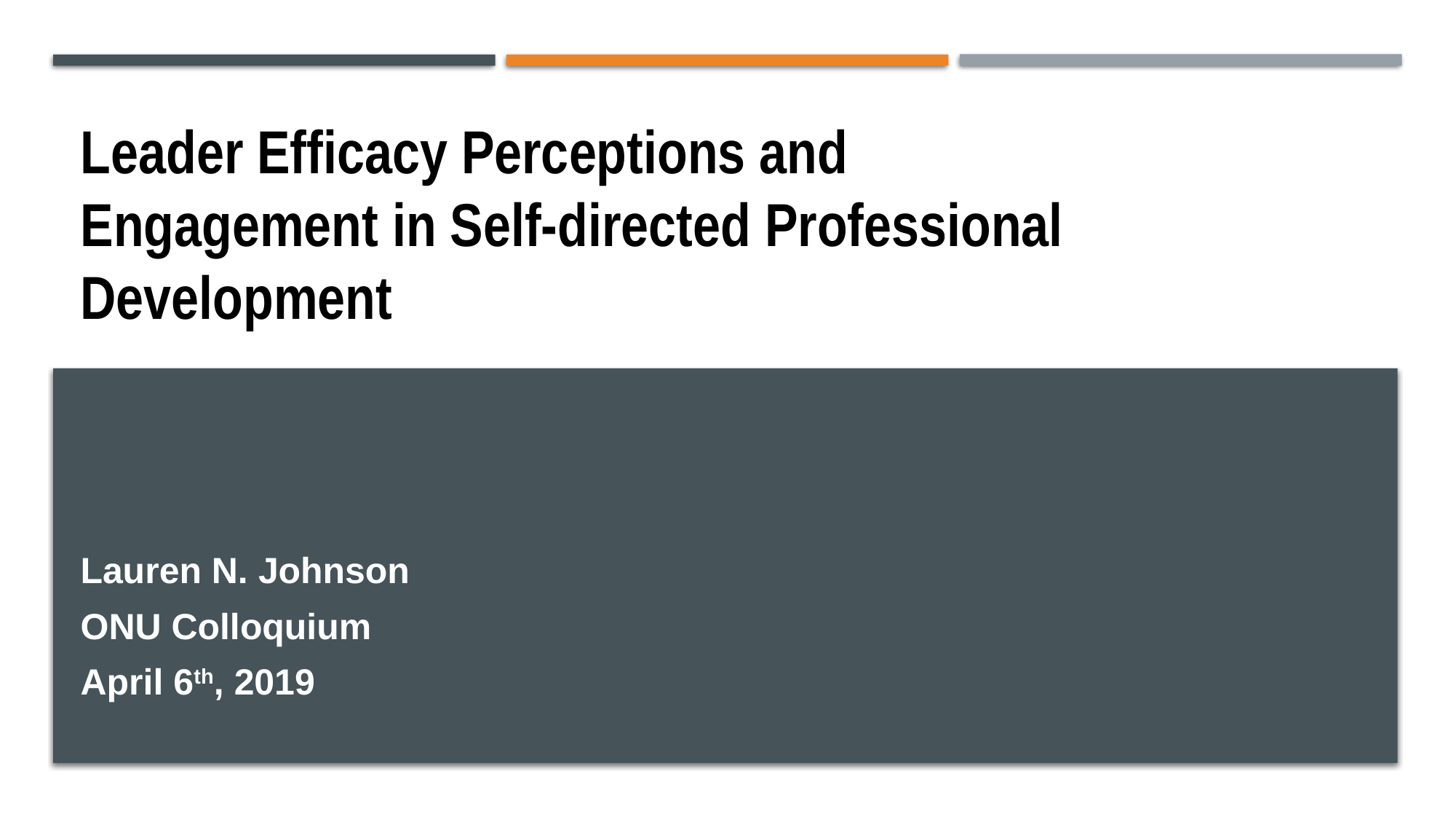

# Leader Efficacy Perceptions and Engagement in Self-directed Professional Development
Lauren N. Johnson
ONU Colloquium
April 6th, 2019